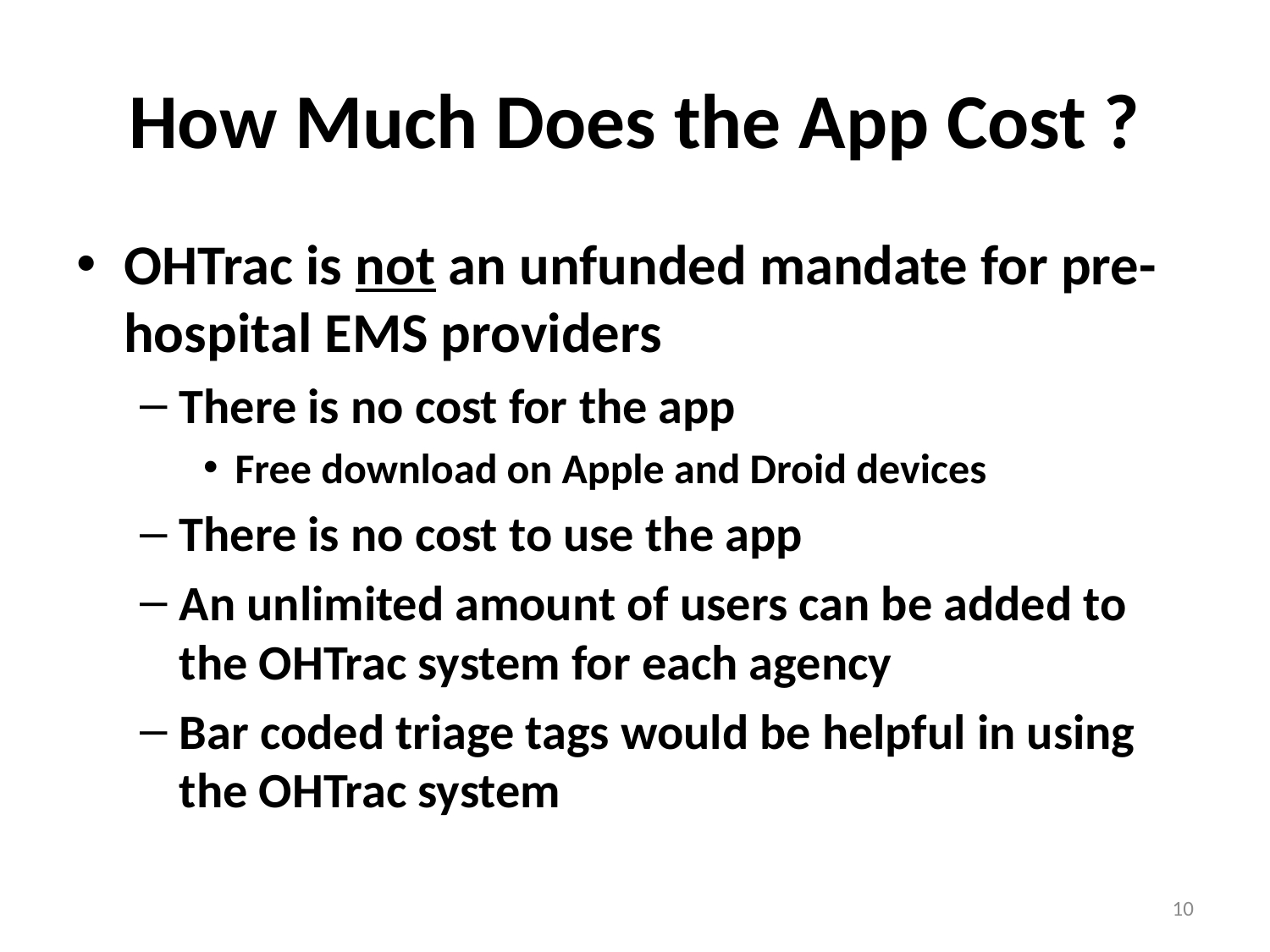

# How Much Does the App Cost ?
OHTrac is not an unfunded mandate for pre-hospital EMS providers
There is no cost for the app
Free download on Apple and Droid devices
There is no cost to use the app
An unlimited amount of users can be added to the OHTrac system for each agency
Bar coded triage tags would be helpful in using the OHTrac system
10